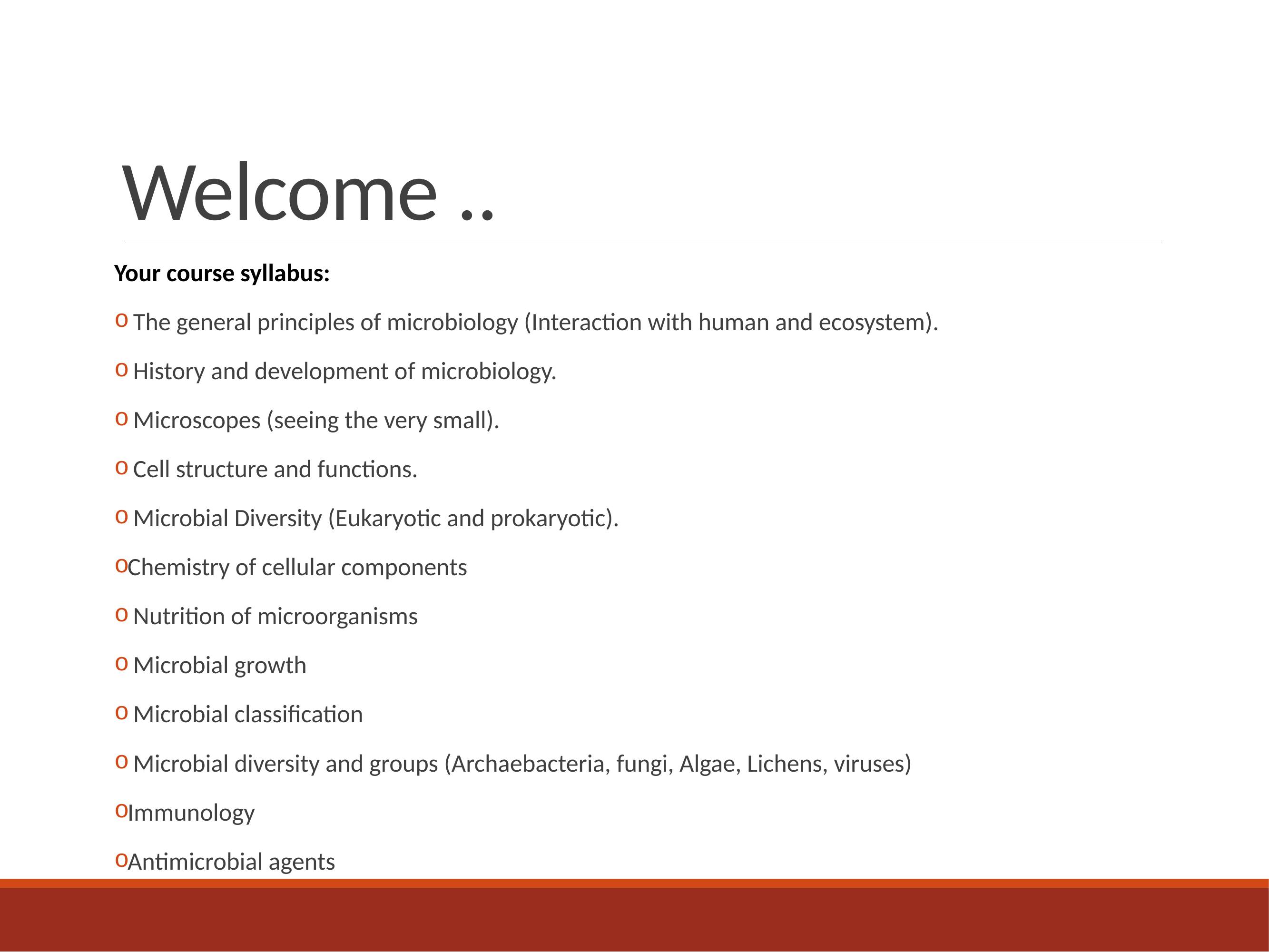

# Welcome ..
Your course syllabus:
 The general principles of microbiology (Interaction with human and ecosystem).
 History and development of microbiology.
 Microscopes (seeing the very small).
 Cell structure and functions.
 Microbial Diversity (Eukaryotic and prokaryotic).
Chemistry of cellular components
 Nutrition of microorganisms
 Microbial growth
 Microbial classification
 Microbial diversity and groups (Archaebacteria, fungi, Algae, Lichens, viruses)
Immunology
Antimicrobial agents